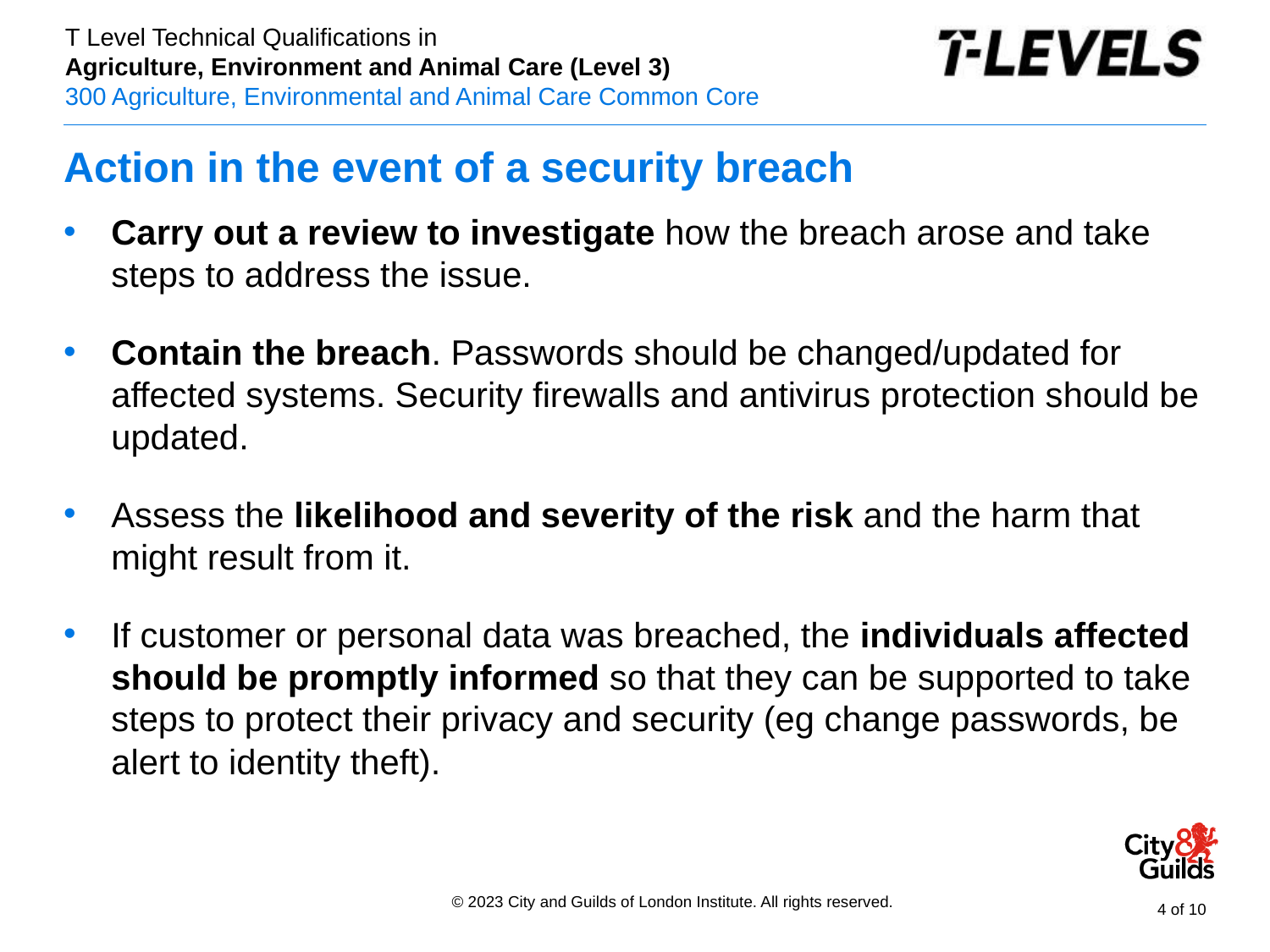

# Action in the event of a security breach
Carry out a review to investigate how the breach arose and take steps to address the issue.
Contain the breach. Passwords should be changed/updated for affected systems. Security firewalls and antivirus protection should be updated.
Assess the likelihood and severity of the risk and the harm that might result from it.
If customer or personal data was breached, the individuals affected should be promptly informed so that they can be supported to take steps to protect their privacy and security (eg change passwords, be alert to identity theft).